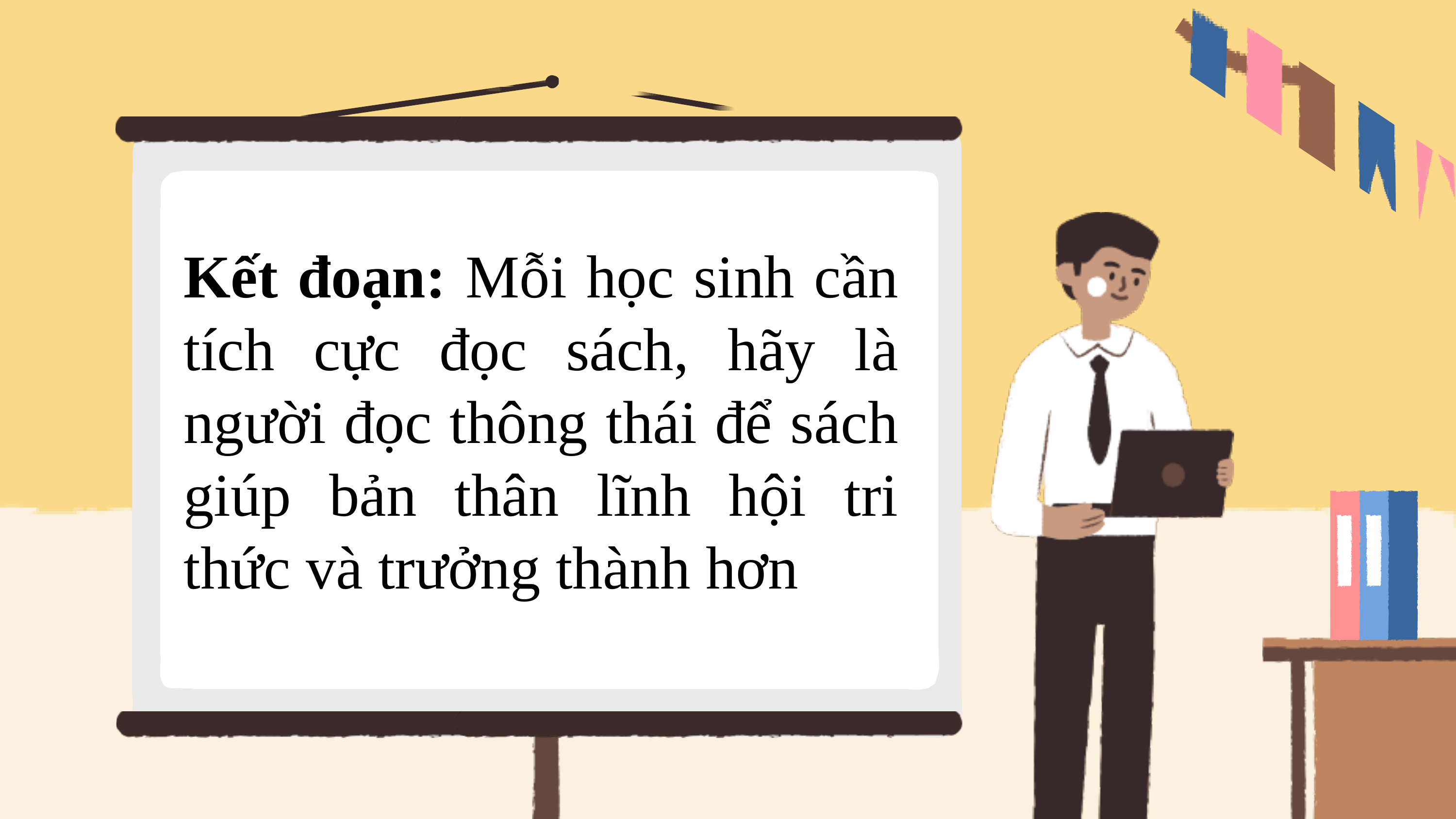

Kết đoạn: Mỗi học sinh cần tích cực đọc sách, hãy là người đọc thông thái để sách giúp bản thân lĩnh hội tri thức và trưởng thành hơn